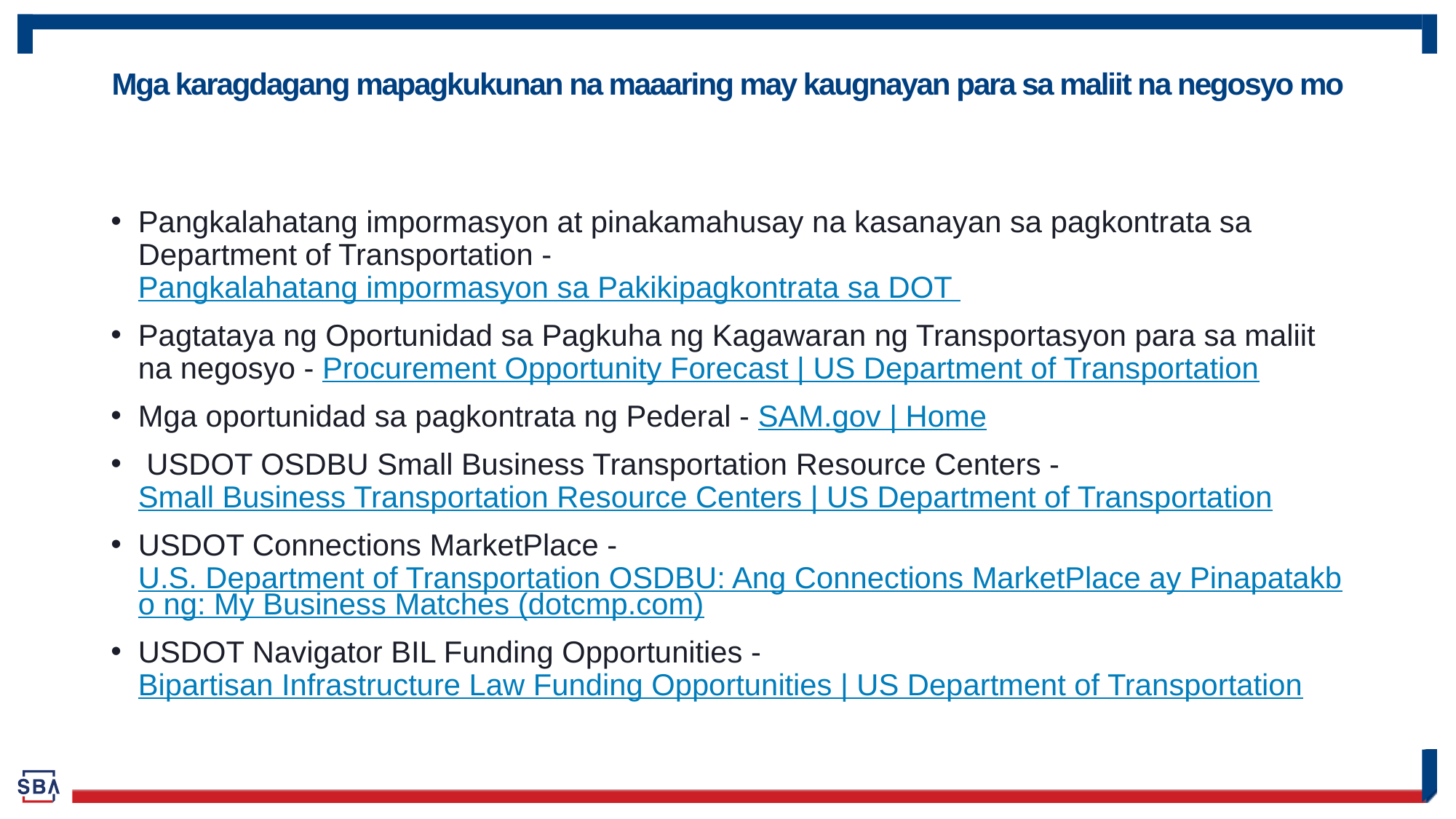

# Mga karagdagang mapagkukunan na maaaring may kaugnayan para sa maliit na negosyo mo
Pangkalahatang impormasyon at pinakamahusay na kasanayan sa pagkontrata sa Department of Transportation - Pangkalahatang impormasyon sa Pakikipagkontrata sa DOT
Pagtataya ng Oportunidad sa Pagkuha ng Kagawaran ng Transportasyon para sa maliit na negosyo - Procurement Opportunity Forecast | US Department of Transportation
Mga oportunidad sa pagkontrata ng Pederal - SAM.gov | Home
 USDOT OSDBU Small Business Transportation Resource Centers - Small Business Transportation Resource Centers | US Department of Transportation
USDOT Connections MarketPlace - U.S. Department of Transportation OSDBU: Ang Connections MarketPlace ay Pinapatakbo ng: My Business Matches (dotcmp.com)
USDOT Navigator BIL Funding Opportunities - Bipartisan Infrastructure Law Funding Opportunities | US Department of Transportation